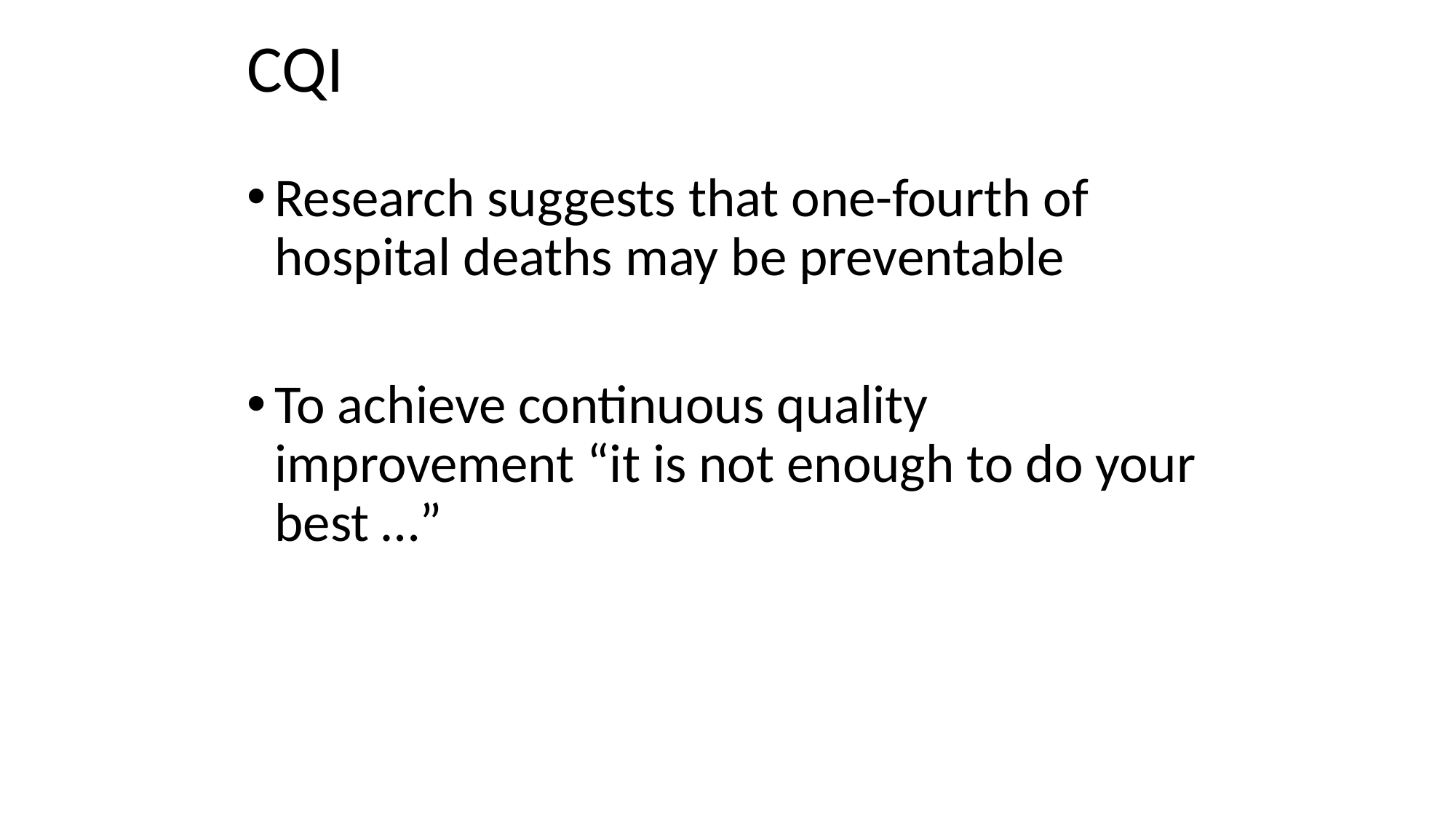

CQI
Research suggests that one-fourth of hospital deaths may be preventable

To achieve continuous quality improvement “it is not enough to do your best …”